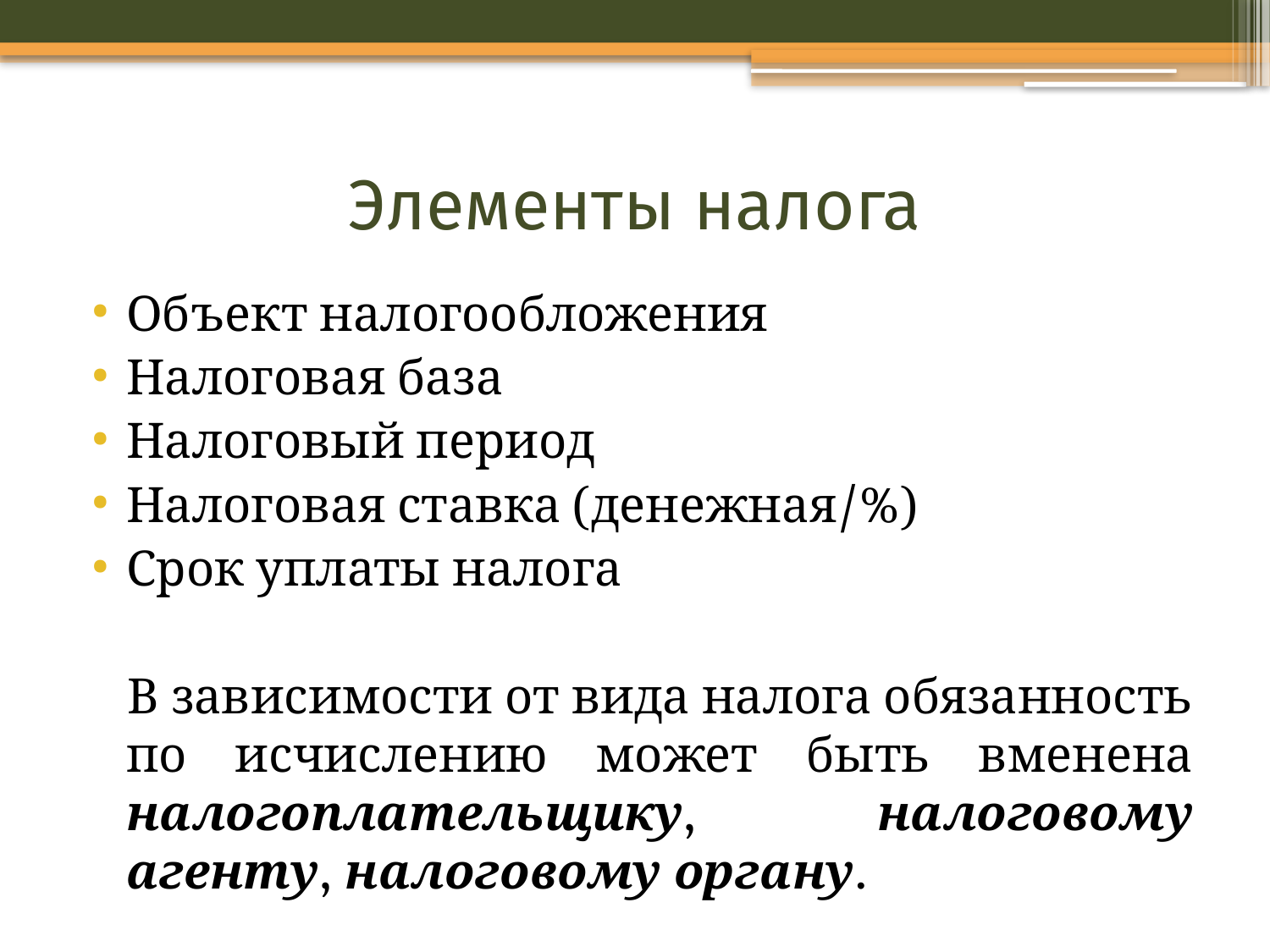

# Элементы налога
Объект налогообложения
Налоговая база
Налоговый период
Налоговая ставка (денежная/%)
Срок уплаты налога

   В зависимости от вида налога обязанность по исчислению может быть вменена налогоплательщику, налоговому агенту, налоговому органу.